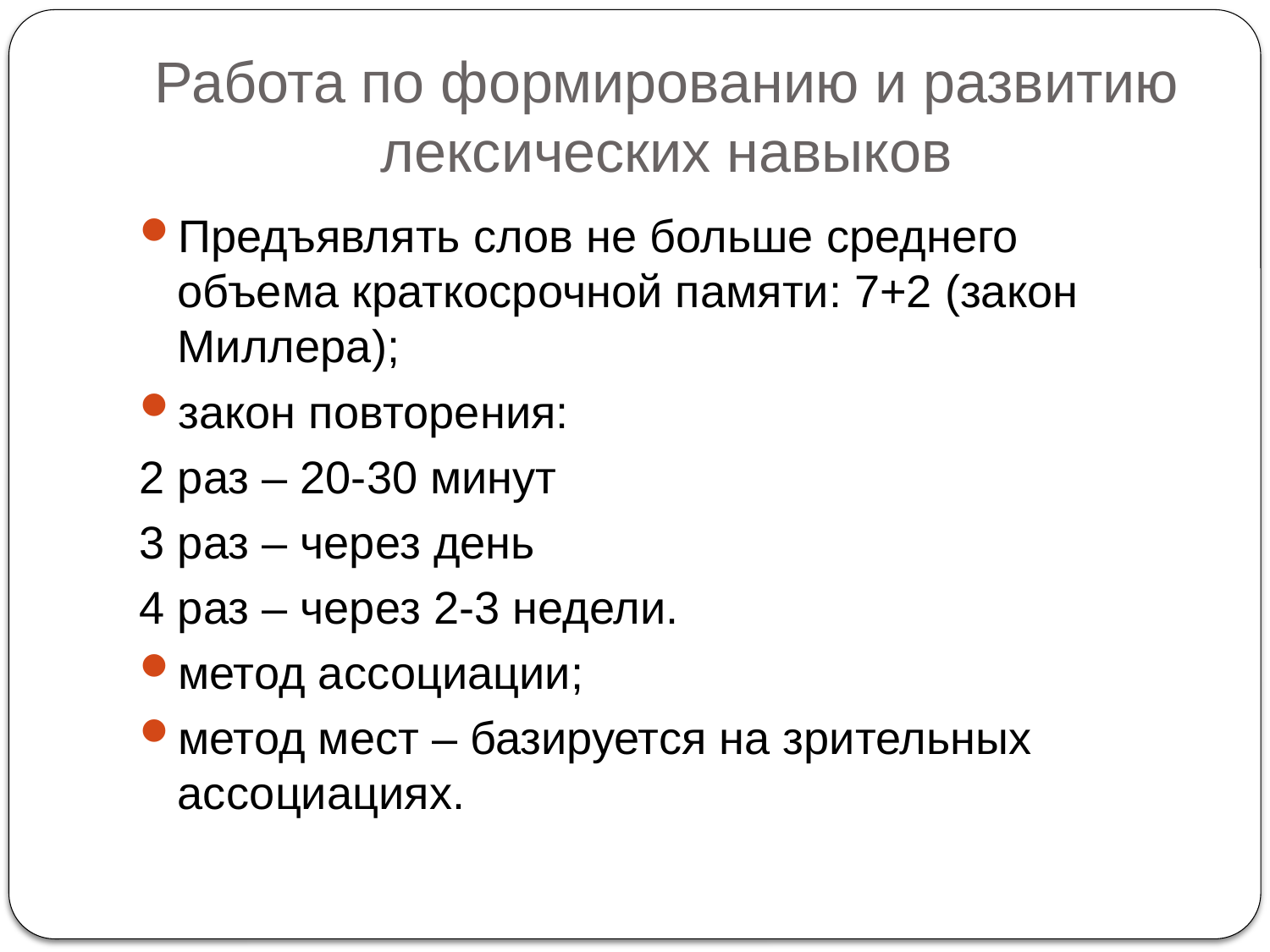

# Работа по формированию и развитию лексических навыков
Предъявлять слов не больше среднего объема краткосрочной памяти: 7+2 (закон Миллера);
закон повторения:
2 раз – 20-30 минут
3 раз – через день
4 раз – через 2-3 недели.
метод ассоциации;
метод мест – базируется на зрительных ассоциациях.